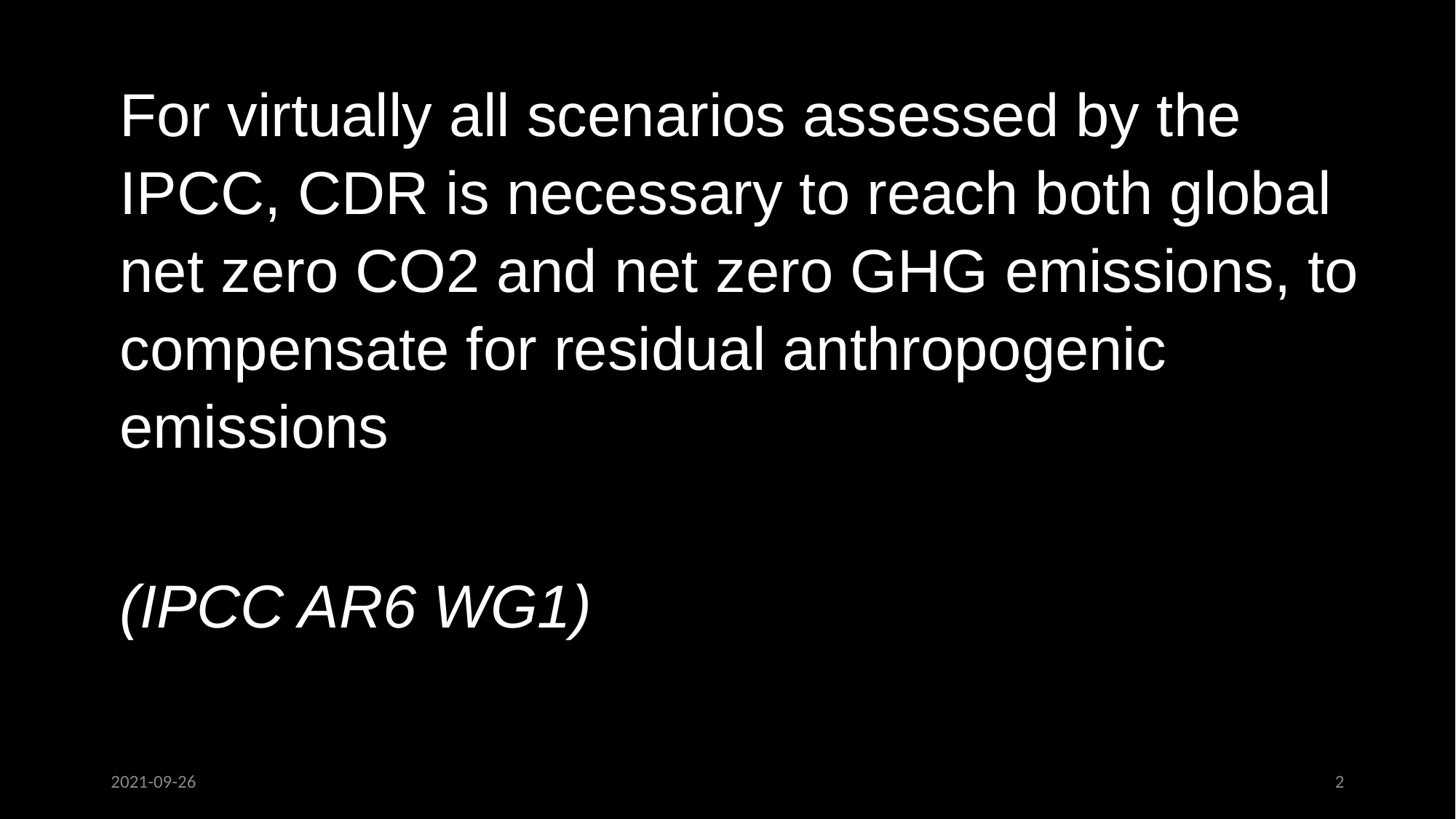

For virtually all scenarios assessed by the IPCC, CDR is necessary to reach both global net zero CO2 and net zero GHG emissions, to compensate for residual anthropogenic emissions

(IPCC AR6 WG1)
2021-09-26
2